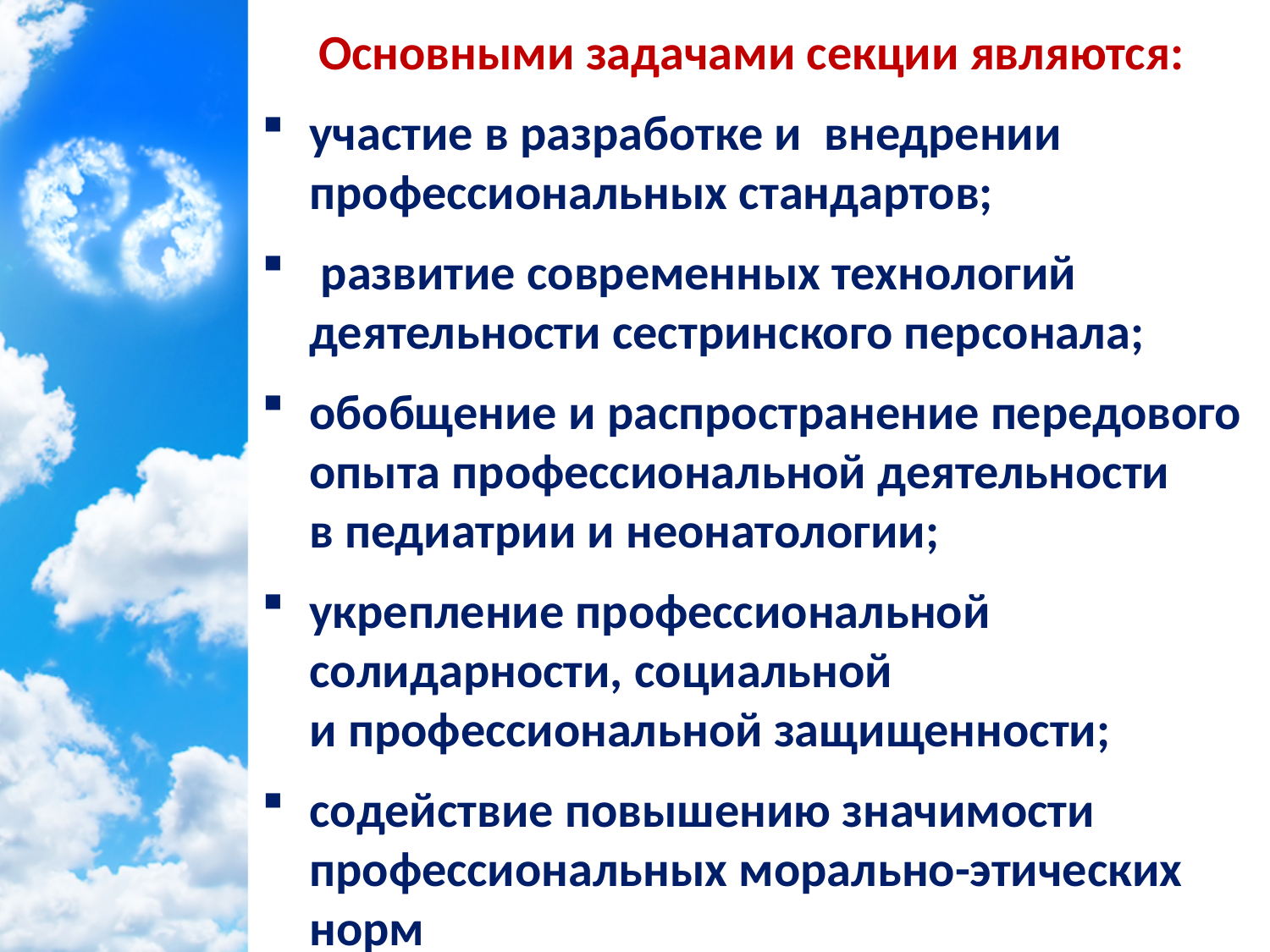

Основными задачами секции являются:
участие в разработке и  внедрении профессиональных стандартов;
 развитие современных технологий деятельности сестринского персонала;
обобщение и распространение передового опыта профессиональной деятельности в педиатрии и неонатологии;
укрепление профессиональной солидарности, социальной и профессиональной защищенности;
содействие повышению значимости профессиональных морально-этических норм